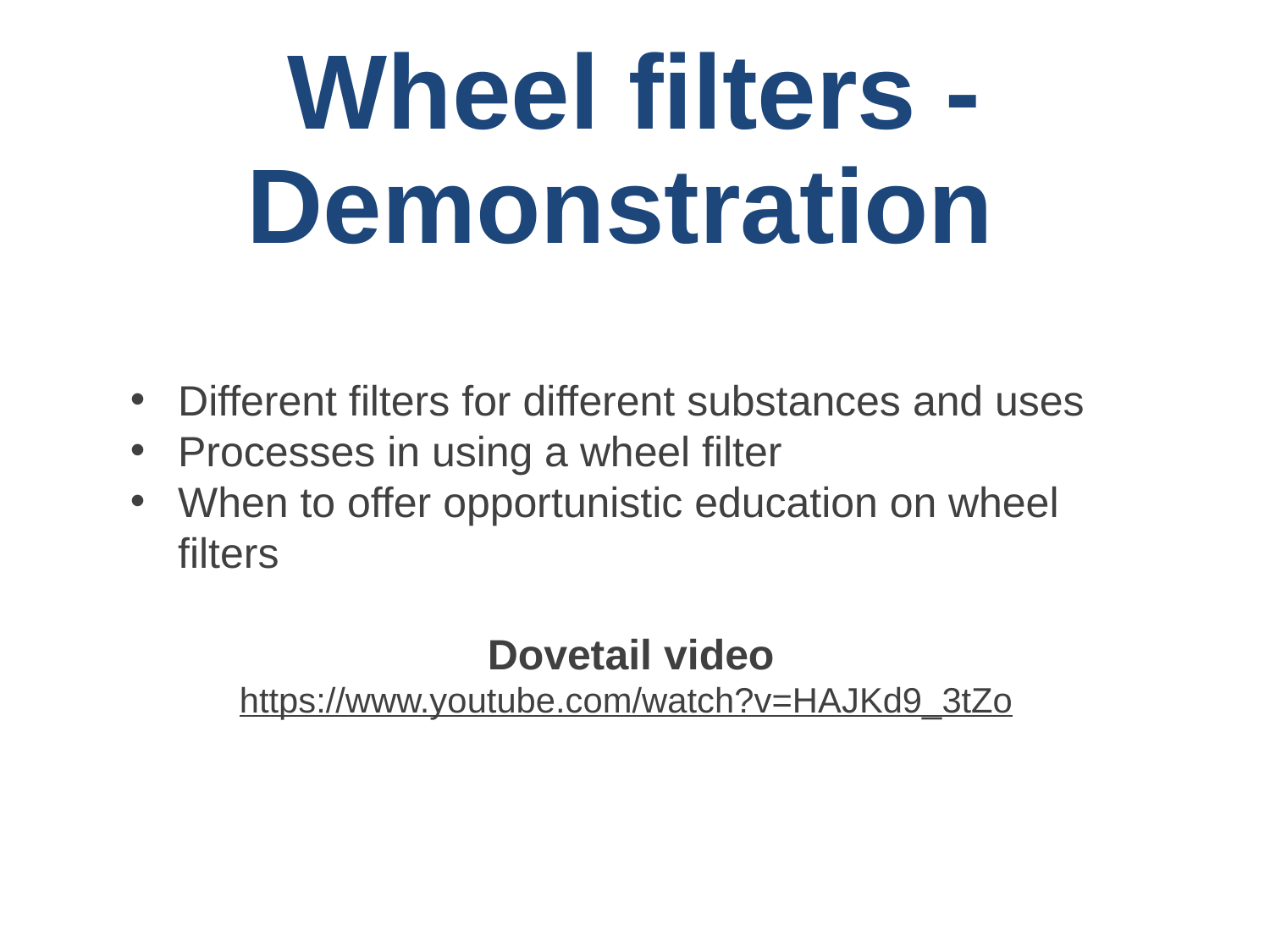

# Wheel filters - Demonstration
Different filters for different substances and uses
Processes in using a wheel filter
When to offer opportunistic education on wheel filters

Dovetail video
https://www.youtube.com/watch?v=HAJKd9_3tZo